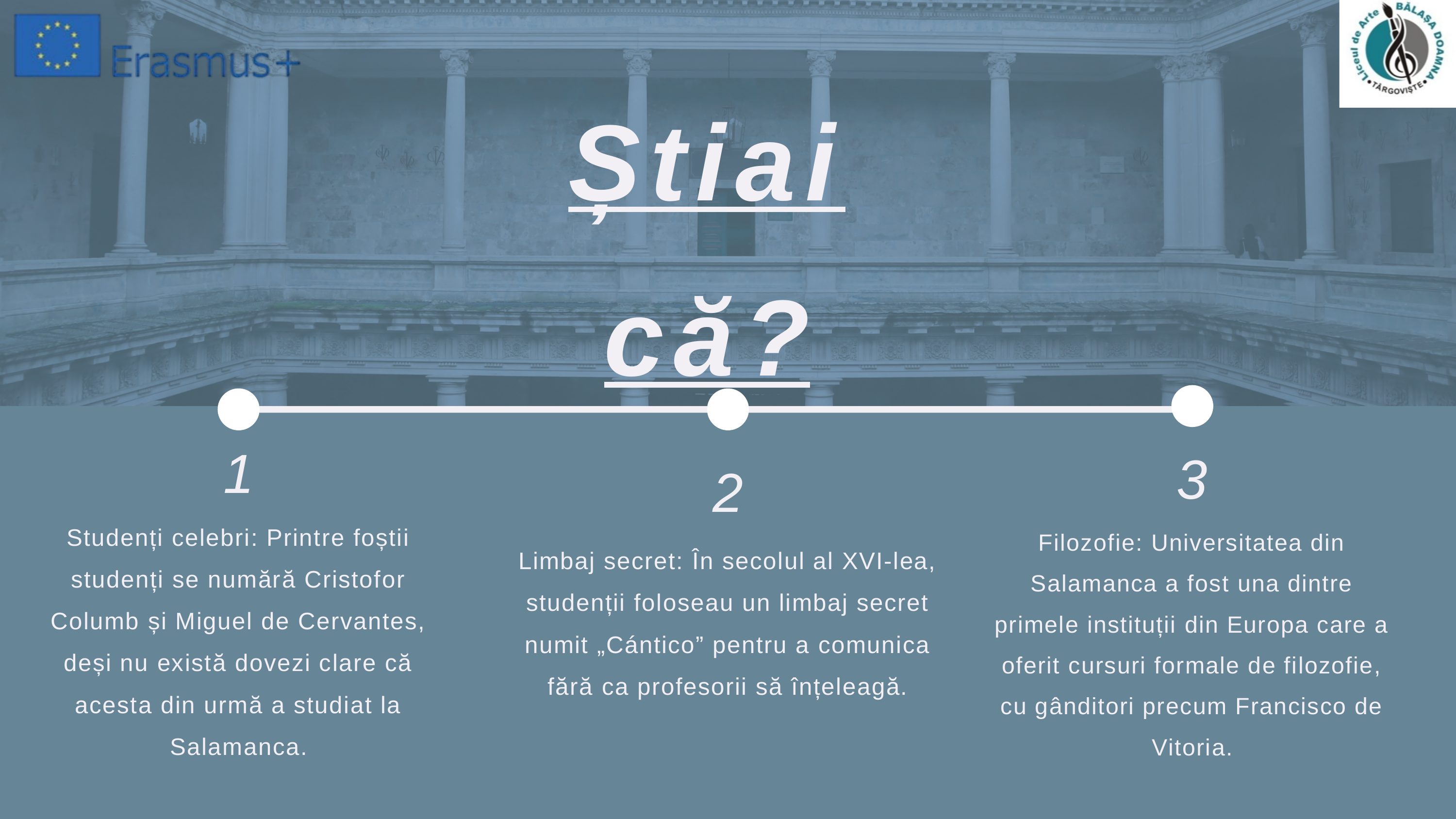

Știai că?

1
Studenți celebri: Printre foștii studenți se numără Cristofor Columb și Miguel de Cervantes, deși nu există dovezi clare că acesta din urmă a studiat la Salamanca.

3
Filozofie: Universitatea din Salamanca a fost una dintre primele instituții din Europa care a oferit cursuri formale de filozofie, cu gânditori precum Francisco de Vitoria.

2
Limbaj secret: În secolul al XVI-lea, studenții foloseau un limbaj secret numit „Cántico” pentru a comunica fără ca profesorii să înțeleagă.